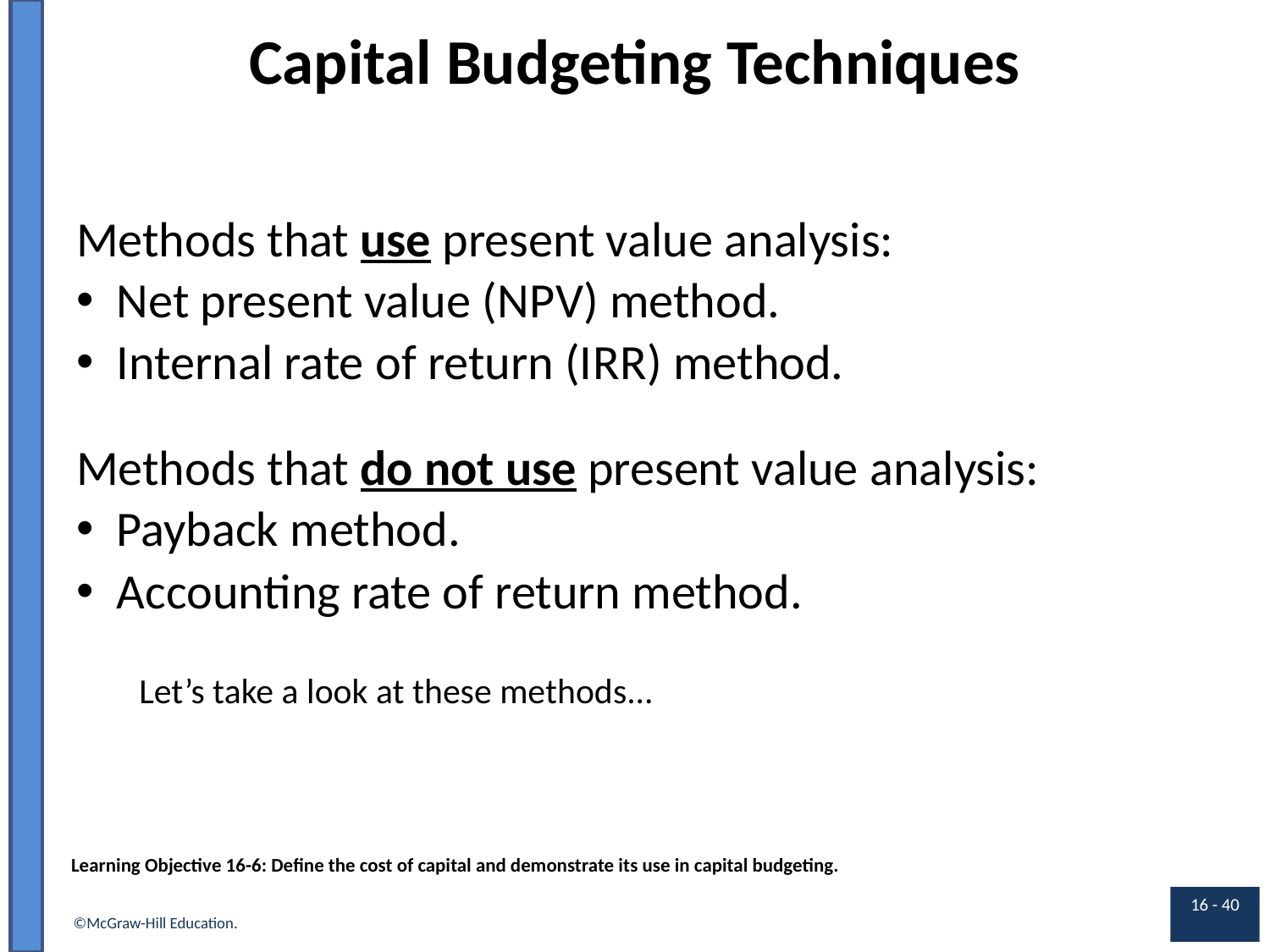

# Capital Budgeting Techniques
Methods that use present value analysis:
Net present value (N P V) method.
Internal rate of return (I R R) method.
Methods that do not use present value analysis:
Payback method.
Accounting rate of return method.
Let’s take a look at these methods...
Learning Objective 16-6: Define the cost of capital and demonstrate its use in capital budgeting.